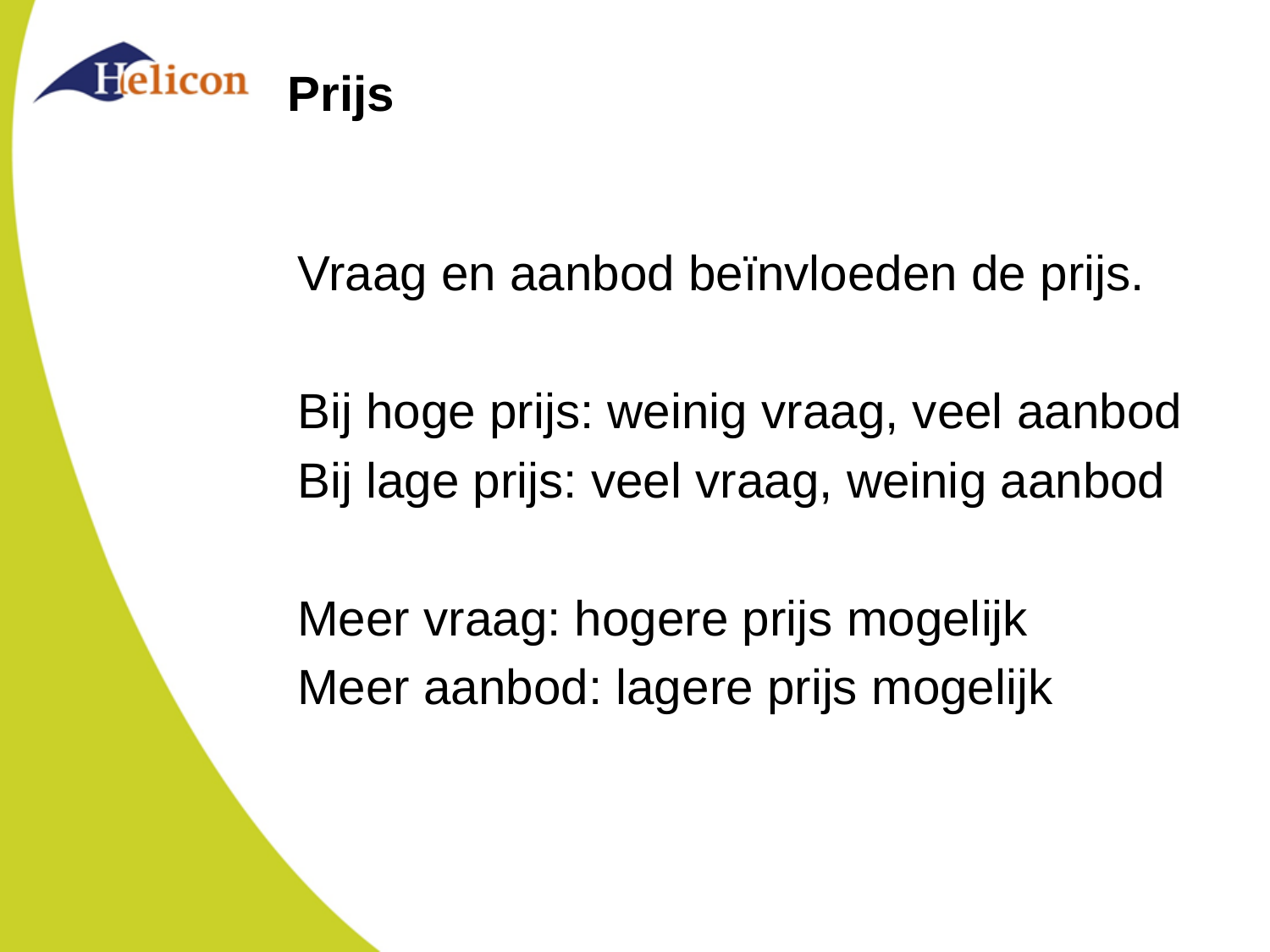

# Prijs

Vraag en aanbod beïnvloeden de prijs.

Bij hoge prijs: weinig vraag, veel aanbod
Bij lage prijs: veel vraag, weinig aanbod

Meer vraag: hogere prijs mogelijk
Meer aanbod: lagere prijs mogelijk